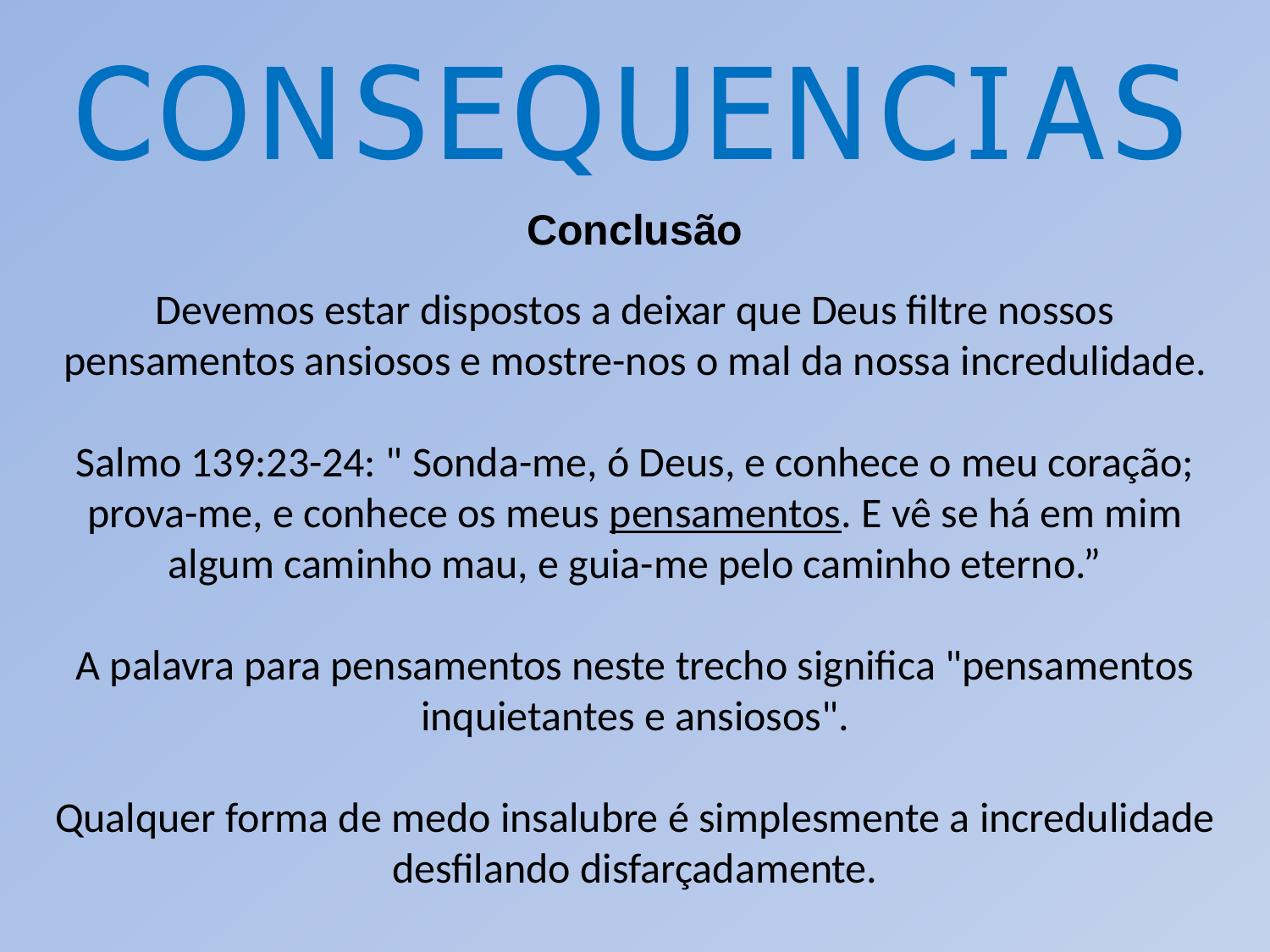

CONSEQUENCIAS

Conclusão

Devemos estar dispostos a deixar que Deus filtre nossos pensamentos ansiosos e mostre-nos o mal da nossa incredulidade.
Salmo 139:23-24: " Sonda-me, ó Deus, e conhece o meu coração; prova-me, e conhece os meus pensamentos. E vê se há em mim algum caminho mau, e guia-me pelo caminho eterno.”
A palavra para pensamentos neste trecho significa "pensamentos inquietantes e ansiosos".

Qualquer forma de medo insalubre é simplesmente a incredulidade desfilando disfarçadamente.